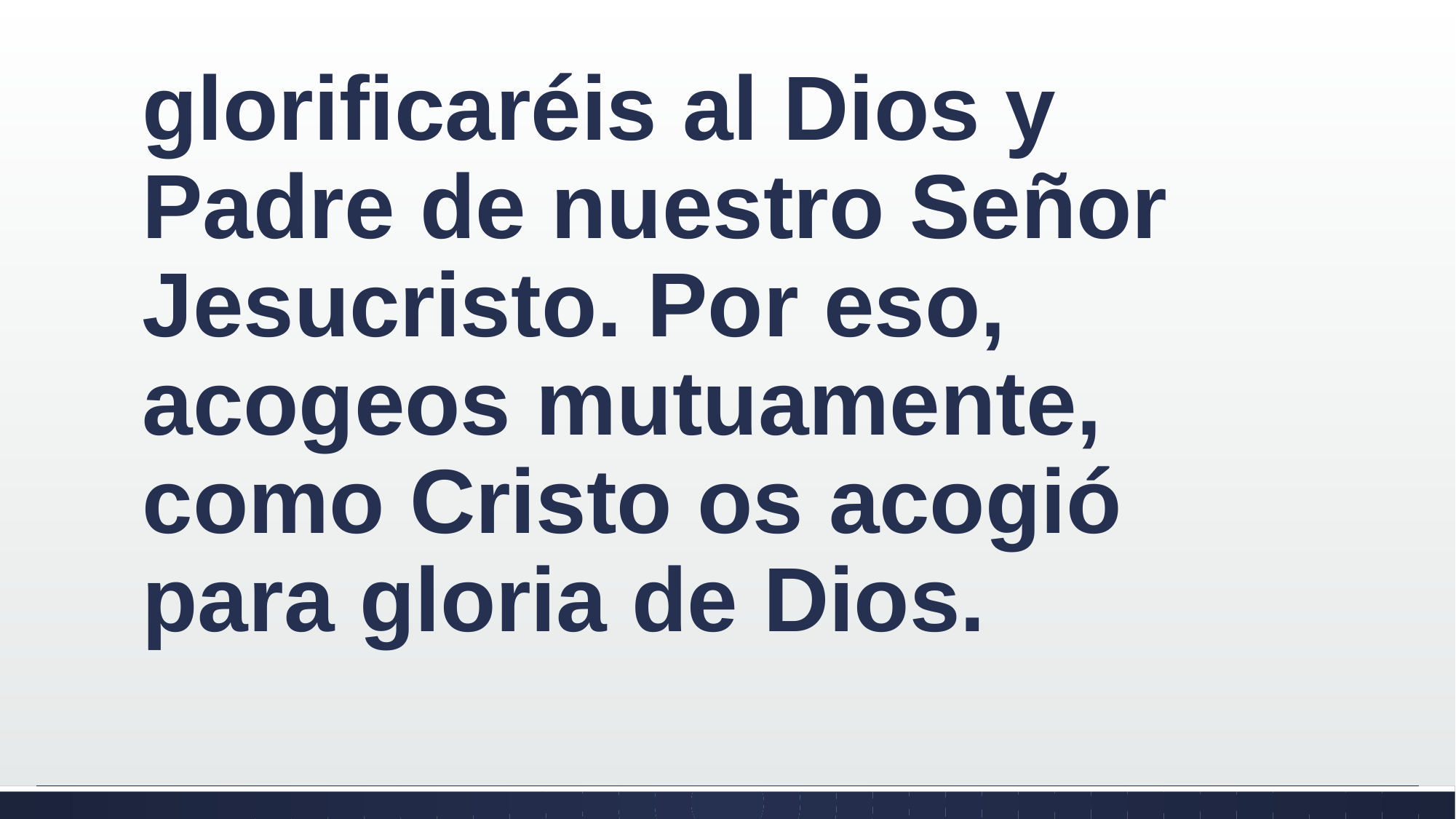

glorificaréis al Dios y Padre de nuestro Señor Jesucristo. Por eso, acogeos mutuamente, como Cristo os acogió para gloria de Dios.
#